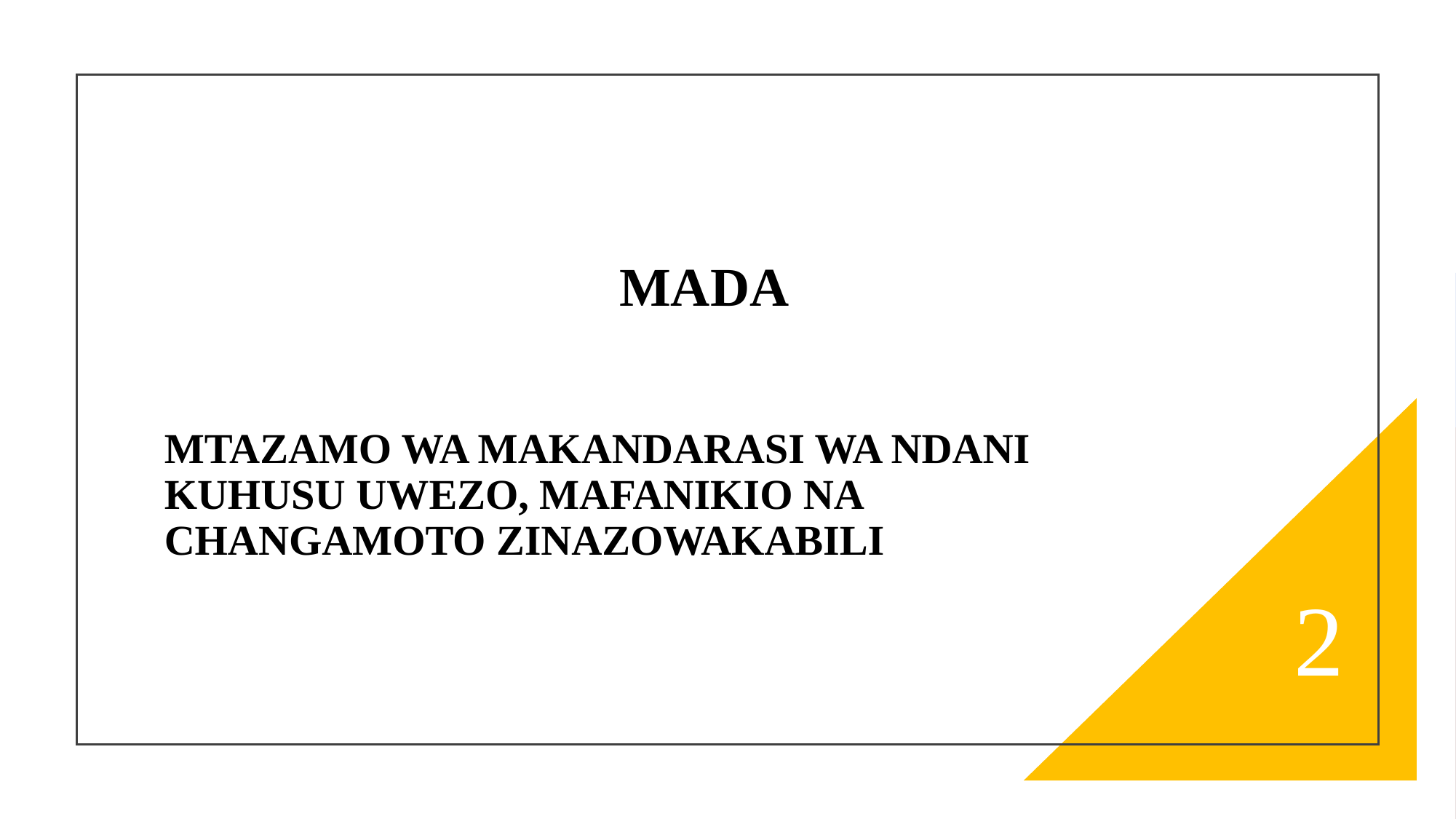

# MADA

MTAZAMO WA MAKANDARASI WA NDANI KUHUSU UWEZO, MAFANIKIO NA CHANGAMOTO ZINAZOWAKABILI
2